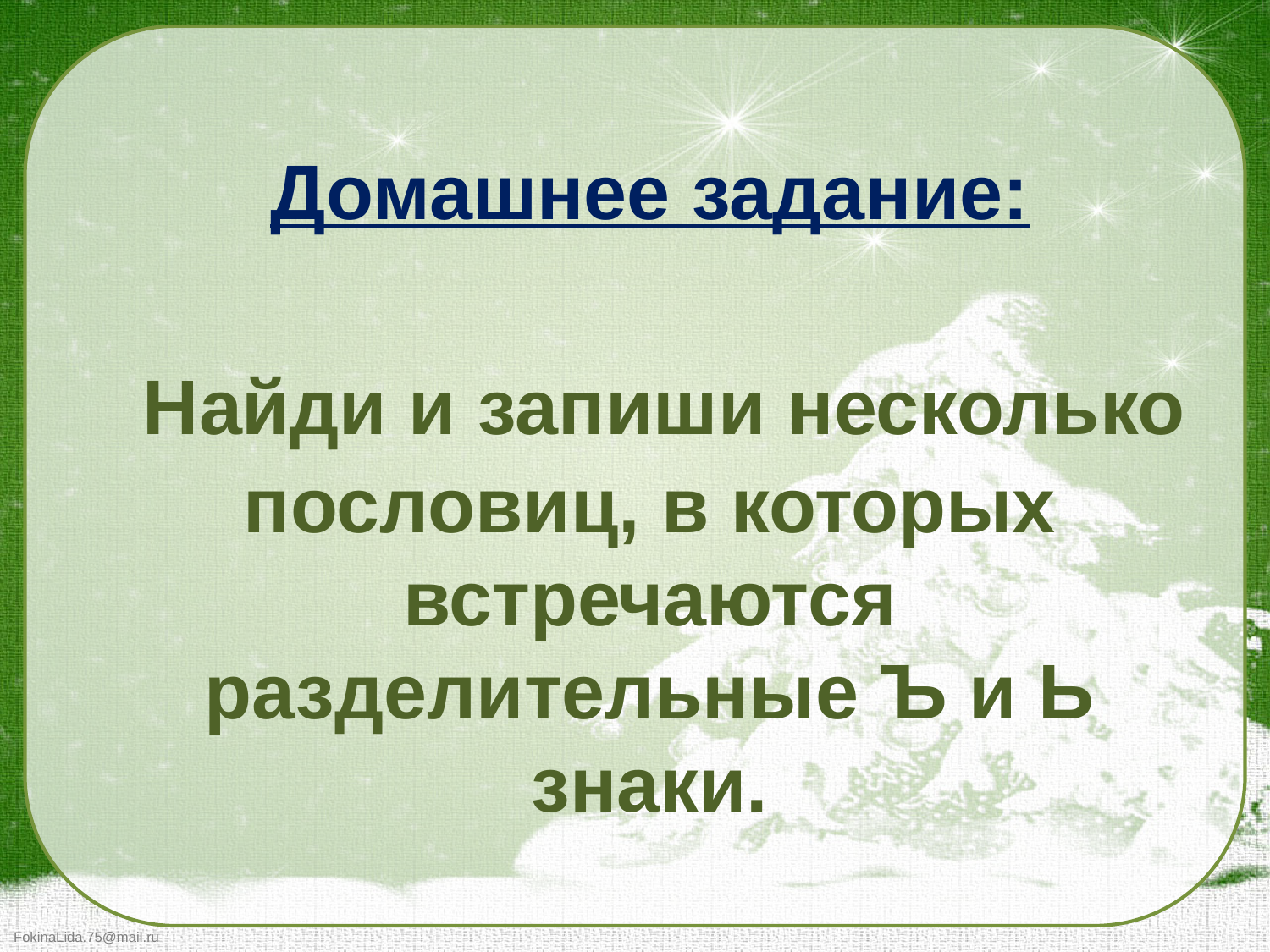

Домашнее задание:

 Найди и запиши несколько пословиц, в которых встречаются разделительные Ъ и Ь знаки.